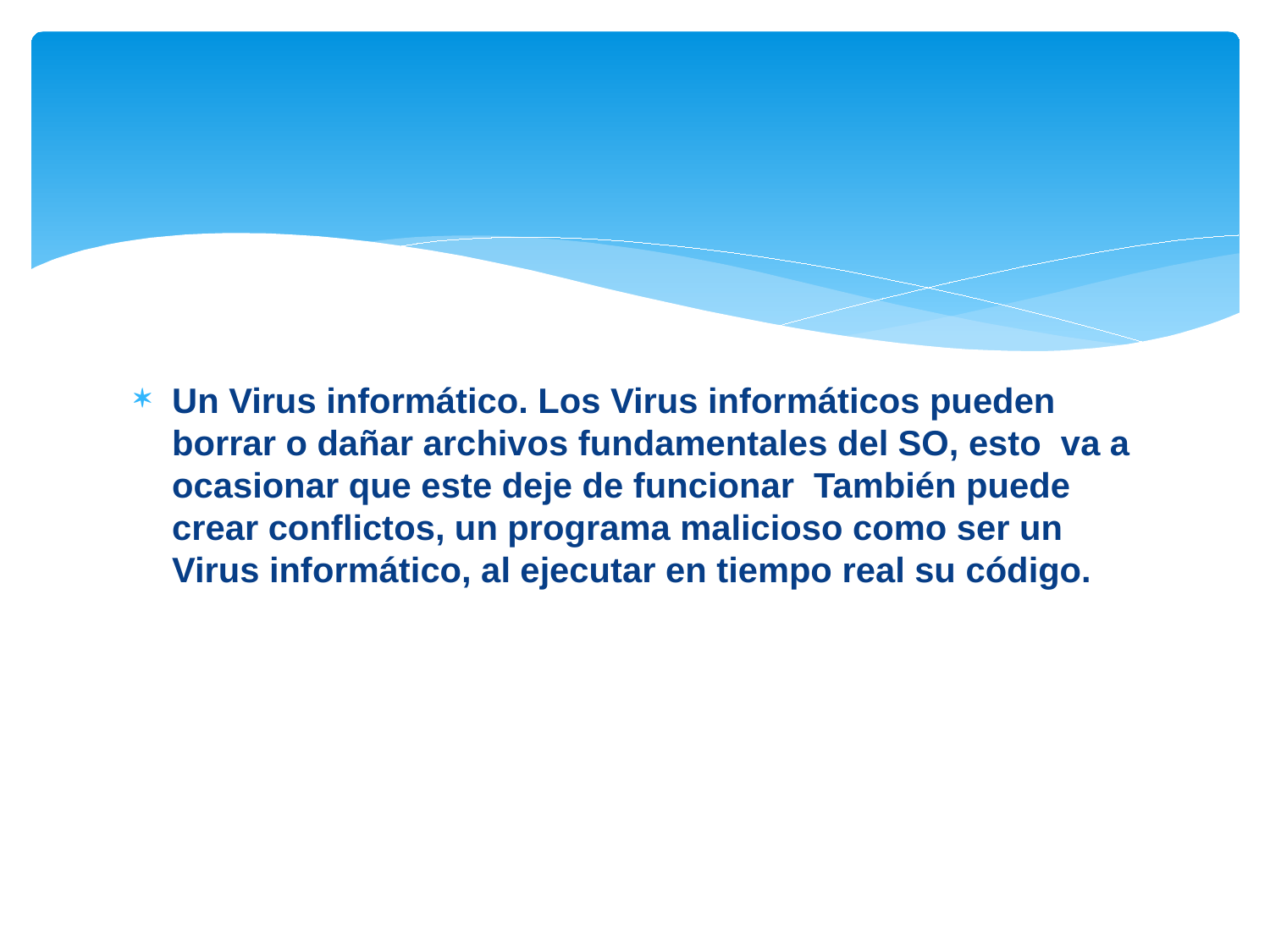

Un Virus informático. Los Virus informáticos pueden borrar o dañar archivos fundamentales del SO, esto  va a ocasionar que este deje de funcionar  También puede crear conflictos, un programa malicioso como ser un Virus informático, al ejecutar en tiempo real su código.